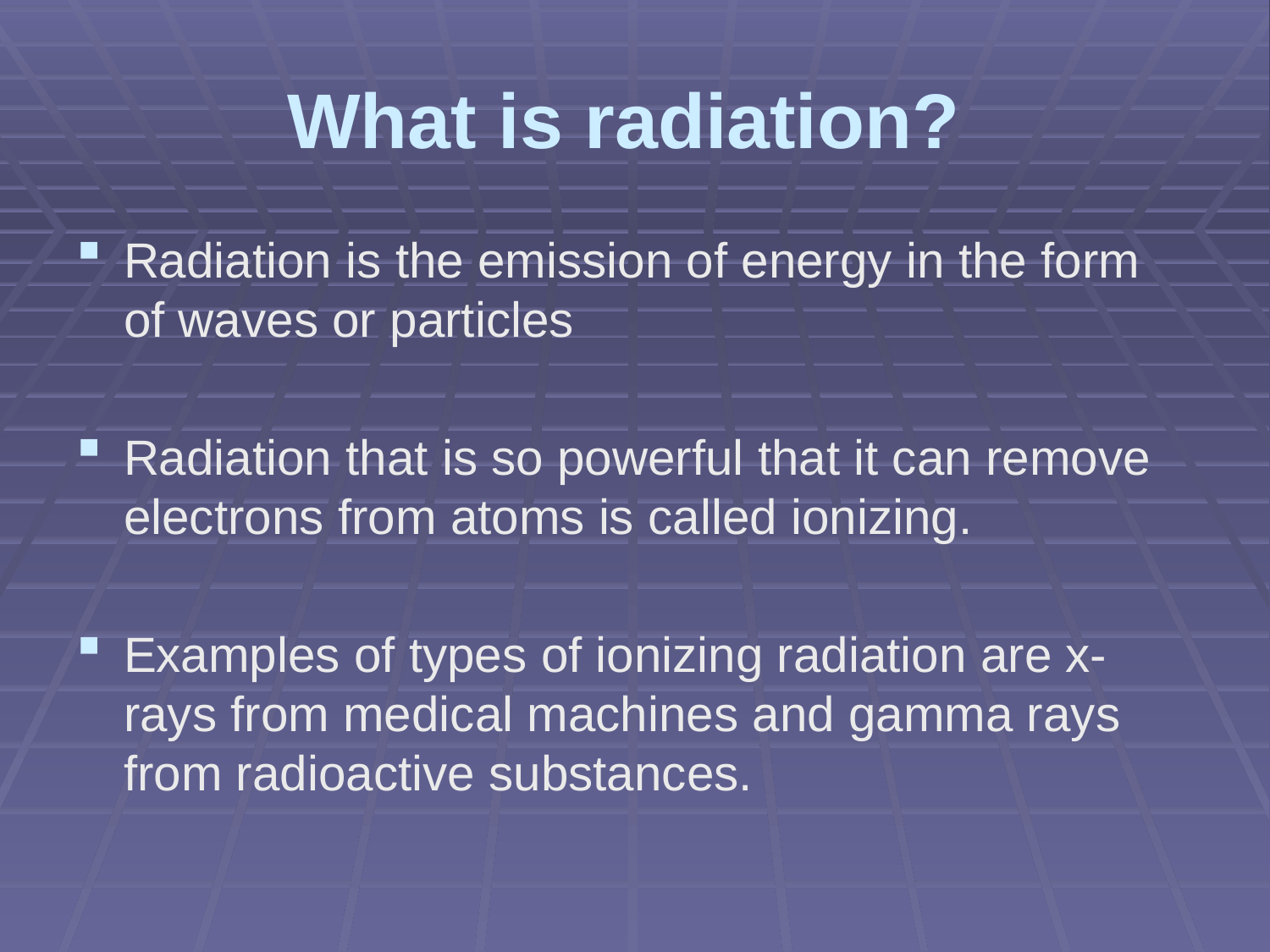

# What is radiation?
Radiation is the emission of energy in the form of waves or particles

Radiation that is so powerful that it can remove electrons from atoms is called ionizing.

Examples of types of ionizing radiation are x-rays from medical machines and gamma rays from radioactive substances.